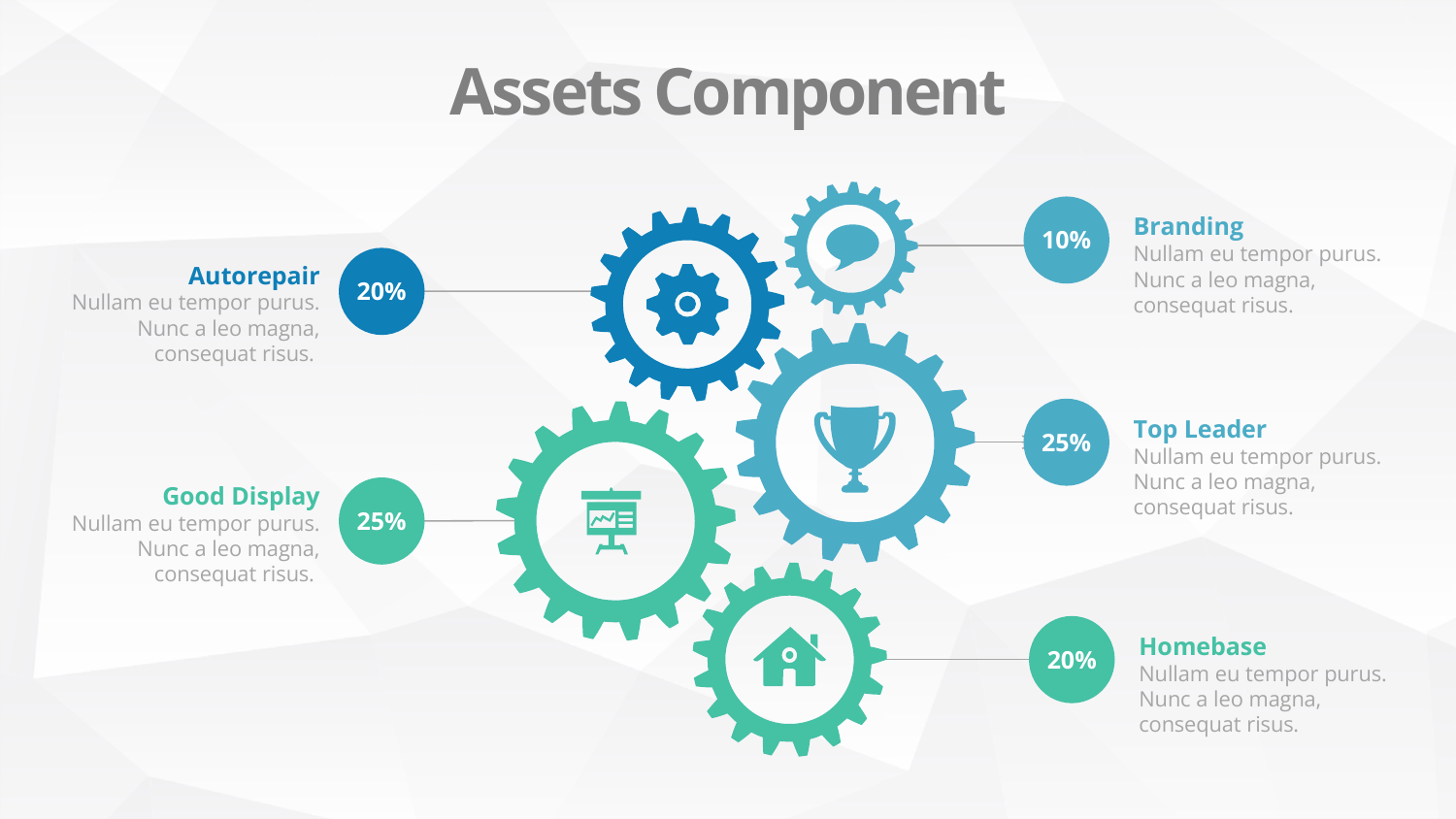

Assets Component
Branding
Nullam eu tempor purus. Nunc a leo magna, consequat risus.

10%

Autorepair
Nullam eu tempor purus. Nunc a leo magna, consequat risus.

20%

Top Leader
Nullam eu tempor purus. Nunc a leo magna, consequat risus.

25%
Good Display
Nullam eu tempor purus. Nunc a leo magna, consequat risus.

25%

Homebase
Nullam eu tempor purus. Nunc a leo magna, consequat risus.

20%